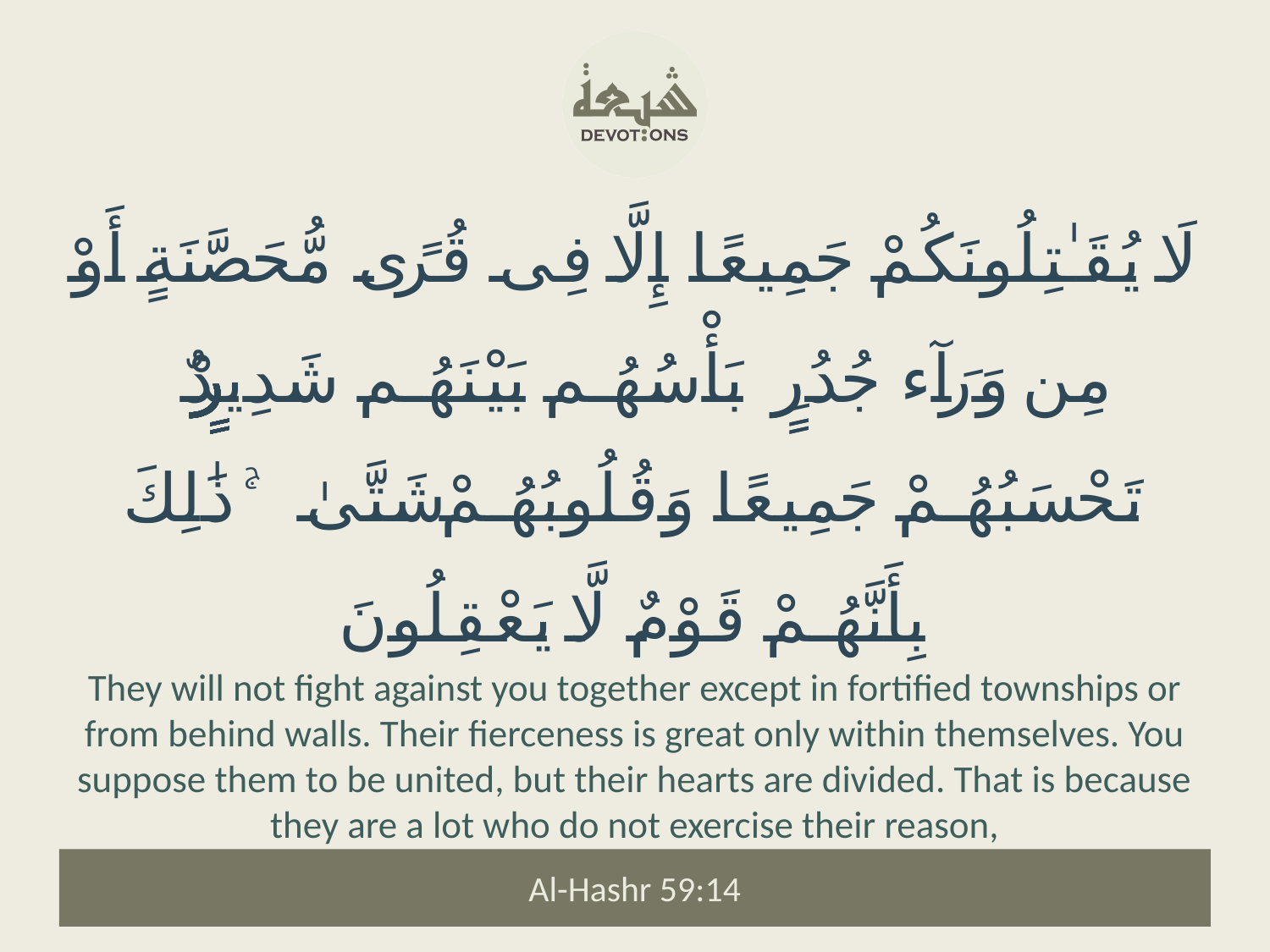

لَا يُقَـٰتِلُونَكُمْ جَمِيعًا إِلَّا فِى قُرًى مُّحَصَّنَةٍ أَوْ مِن وَرَآءِ جُدُرٍۭ ۚ بَأْسُهُم بَيْنَهُمْ شَدِيدٌ ۚ تَحْسَبُهُمْ جَمِيعًا وَقُلُوبُهُمْ شَتَّىٰ ۚ ذَٰلِكَ بِأَنَّهُمْ قَوْمٌ لَّا يَعْقِلُونَ
They will not fight against you together except in fortified townships or from behind walls. Their fierceness is great only within themselves. You suppose them to be united, but their hearts are divided. That is because they are a lot who do not exercise their reason,
Al-Hashr 59:14